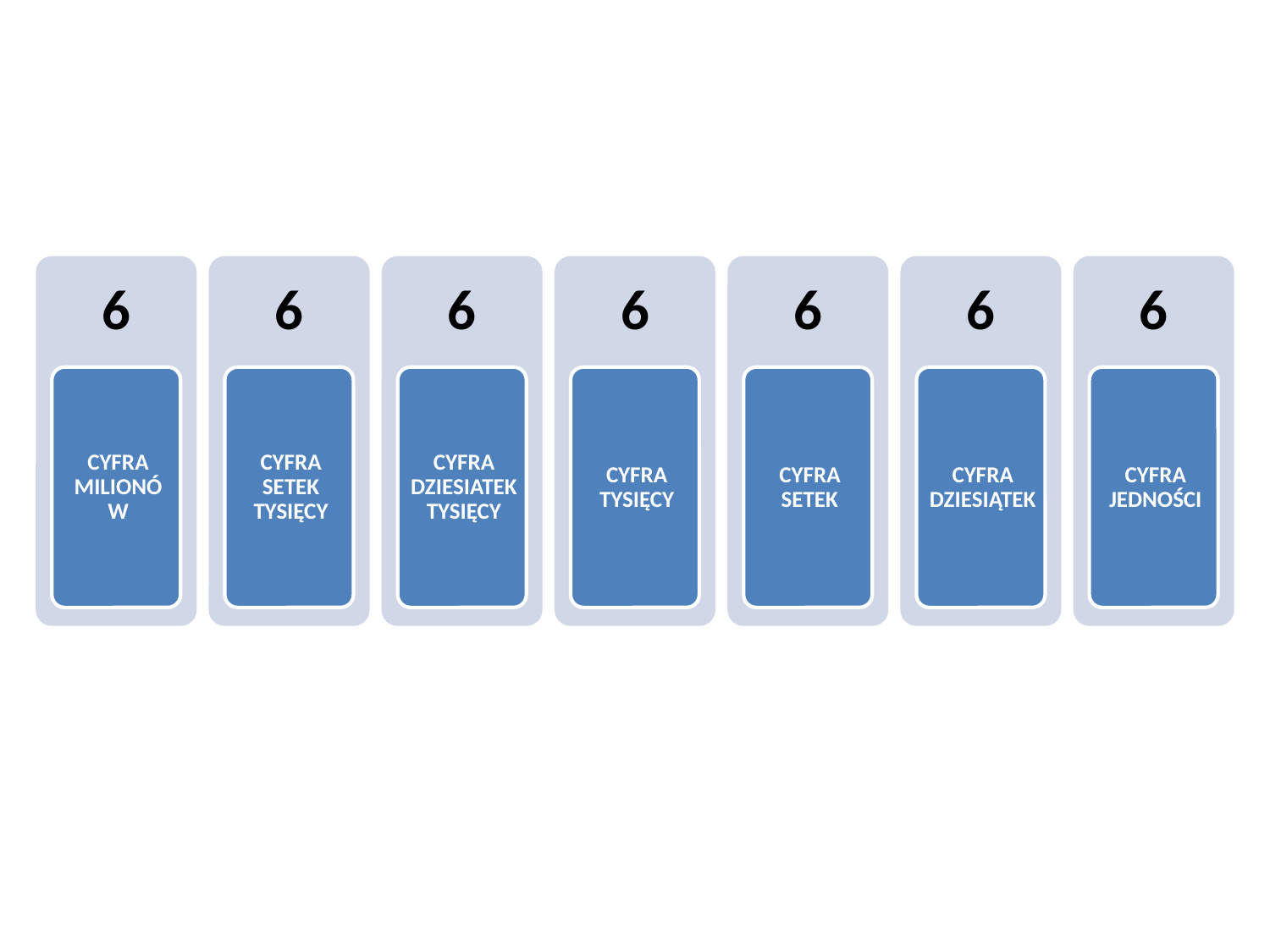

6
CYFRA MILIONÓW
6
CYFRA SETEK TYSIĘCY
6
CYFRA DZIESIATEK TYSIĘCY
6
CYFRA TYSIĘCY
6
CYFRA SETEK
6
CYFRA DZIESIĄTEK
6
CYFRA JEDNOŚCI